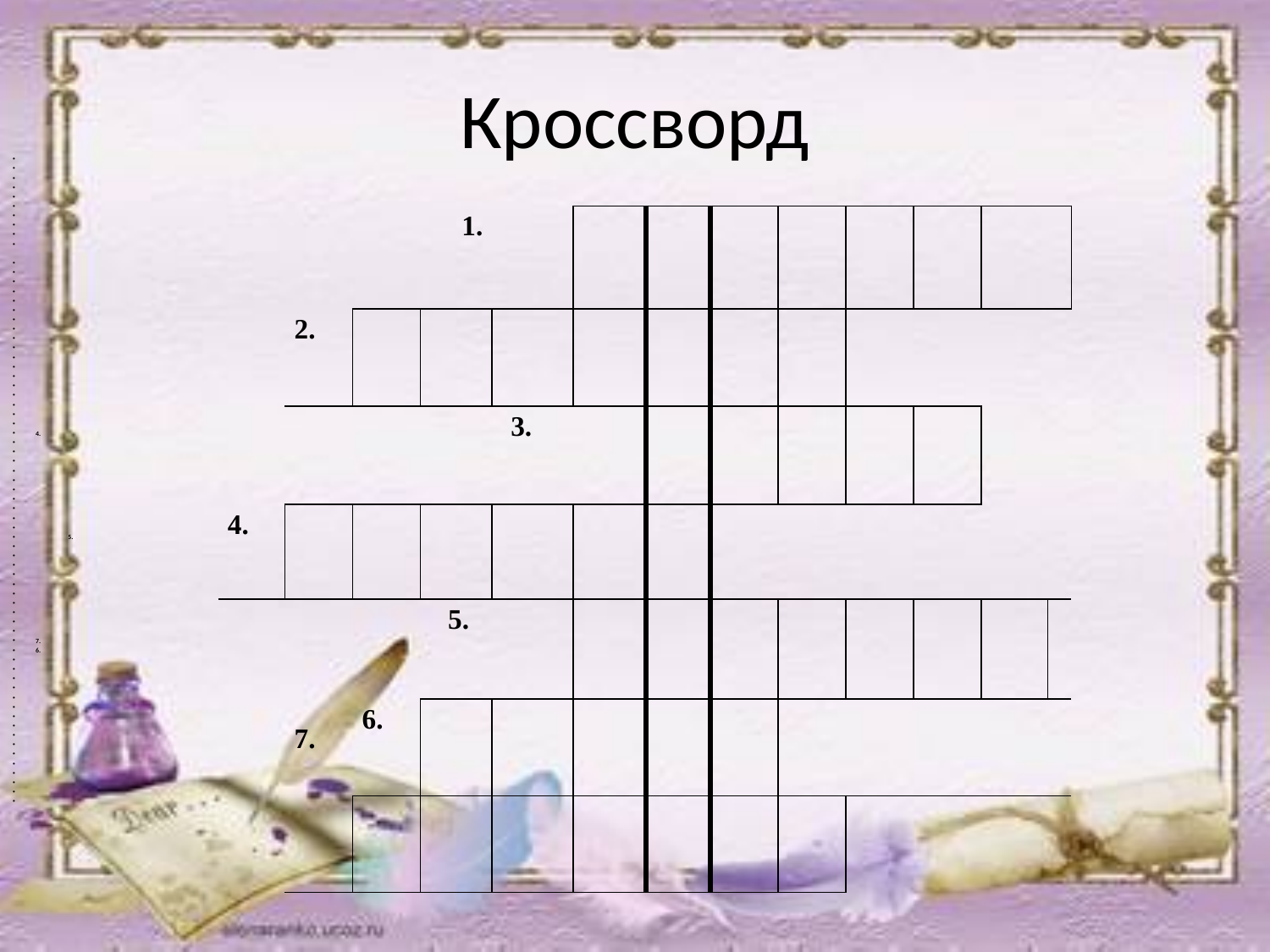

# Кроссворд

4.

                      5.

7.
6.

|  | 1. |  |  |  |  |  |  |  |  |  |  |  |
| --- | --- | --- | --- | --- | --- | --- | --- | --- | --- | --- | --- | --- |
|  | 2. |  |  |  |  |  |  |  |  |  |  |  |
|  | 3. |  |  |  |  |  |  |  |  |  |  |  |
| 4. |  |  |  |  |  |  |  |  |  |  |  |  |
|  | 5. |  |  |  |  |  |  |  |  |  |  |  |
|  | 7. | 6. |  |  |  |  |  |  |  |  |  |  |
|  |  |  |  |  |  |  |  |  |  |  |  |  |